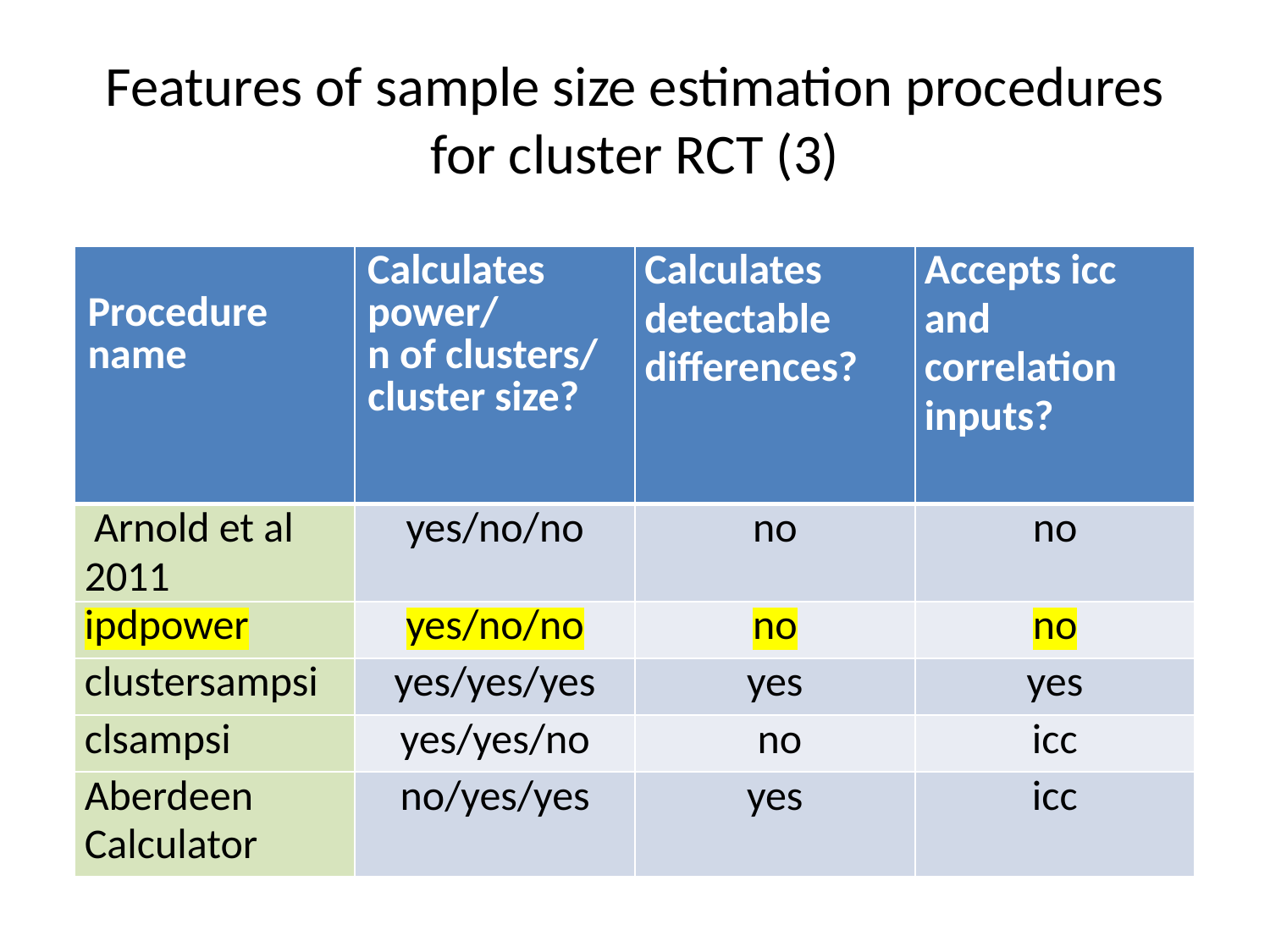

# Features of sample size estimation procedures for cluster RCT (3)
| Procedure name | Calculates power/ n of clusters/ cluster size? | Calculates detectable differences? | Accepts icc and correlation inputs? |
| --- | --- | --- | --- |
| Arnold et al 2011 | yes/no/no | no | no |
| ipdpower | yes/no/no | no | no |
| clustersampsi | yes/yes/yes | yes | yes |
| clsampsi | yes/yes/no | no | icc |
| Aberdeen Calculator | no/yes/yes | yes | icc |